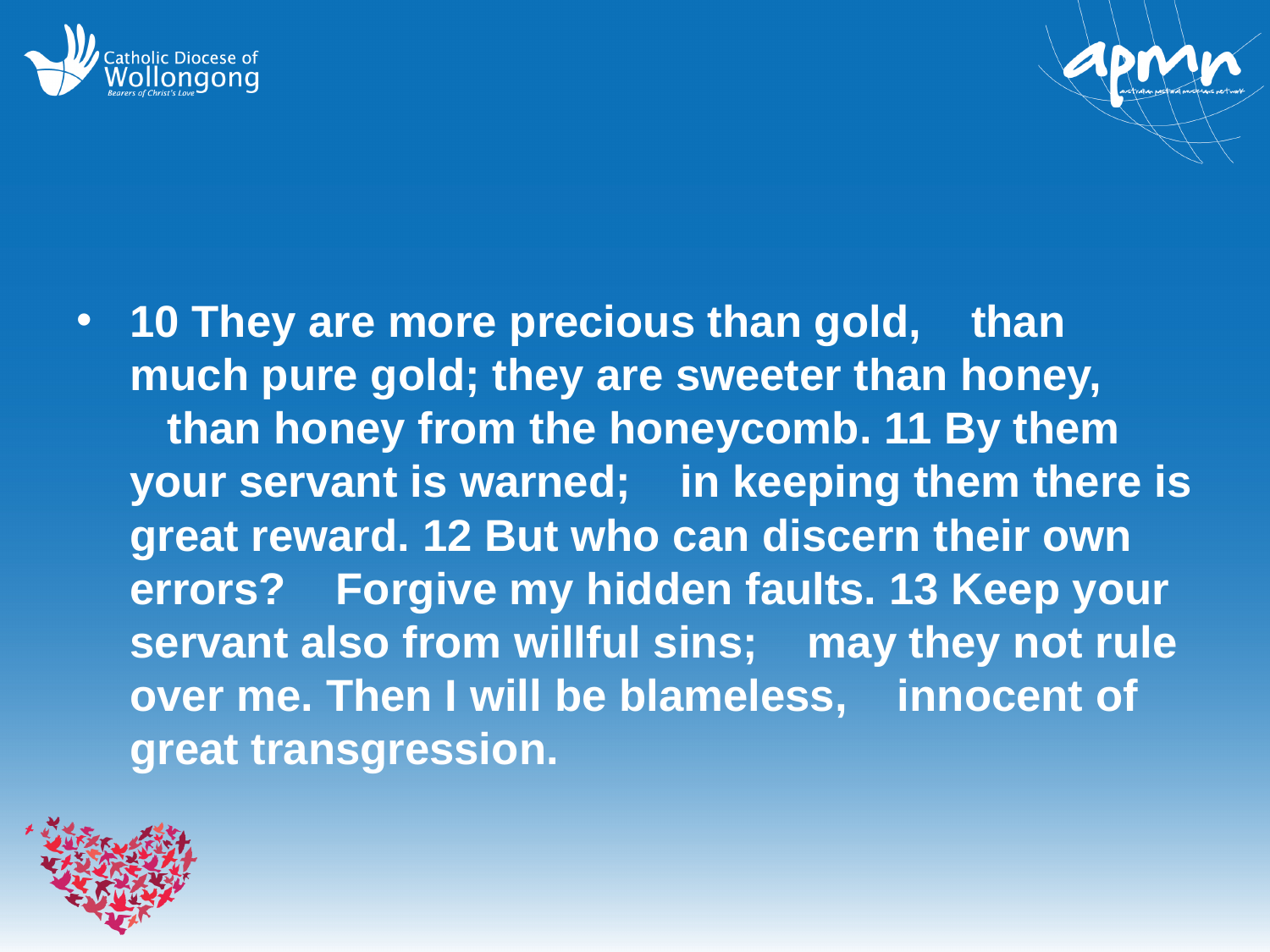

#
10 They are more precious than gold,     than much pure gold;  they are sweeter than honey,     than honey from the honeycomb.  11 By them your servant is warned;     in keeping them there is great reward.  12 But who can discern their own errors?     Forgive my hidden faults.  13 Keep your servant also from willful sins;     may they not rule over me.  Then I will be blameless,     innocent of great transgression.